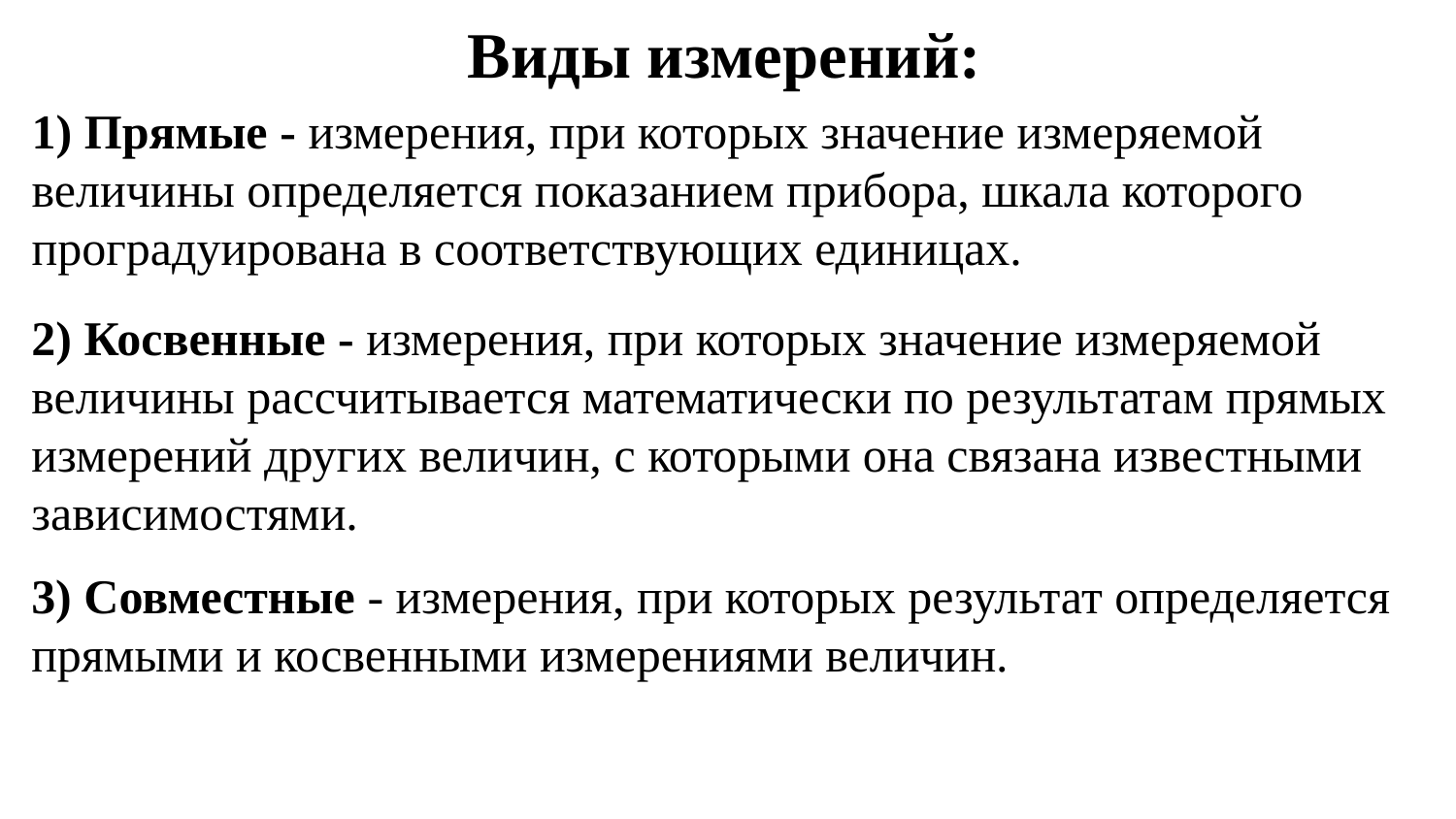

Виды измерений:
# 1) Прямые - измерения, при которых значение измеряемой величины определяется показанием прибора, шкала которого проградуирована в соответствующих единицах.
2) Косвенные - измерения, при которых значение измеряемой величины рассчитывается математически по результатам прямых измерений других величин, с которыми она связана известными зависимостями.
3) Совместные - измерения, при которых результат определяется прямыми и косвенными измерениями величин.